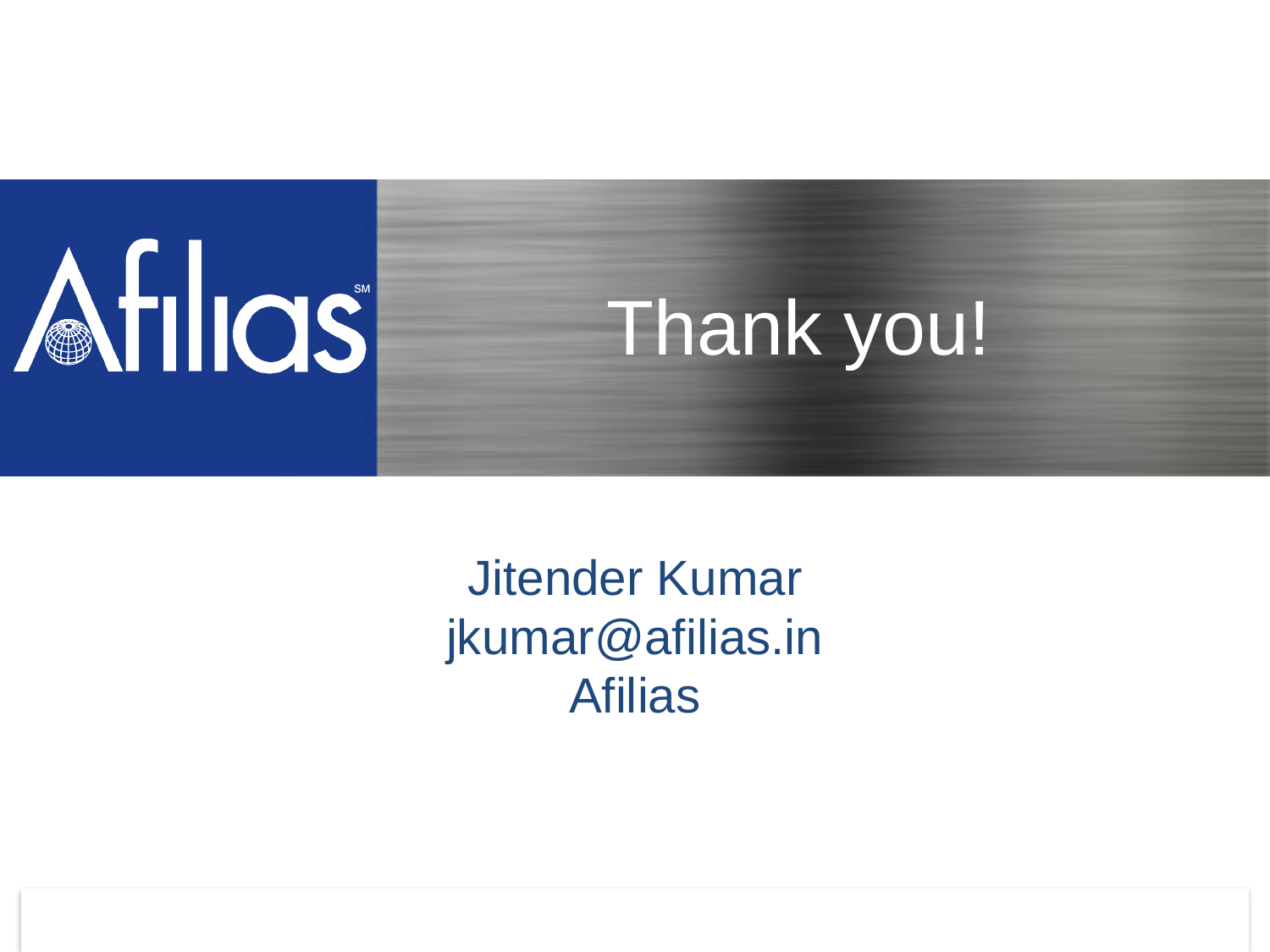

# Thank you!
Jitender Kumar
jkumar@afilias.in
Afilias